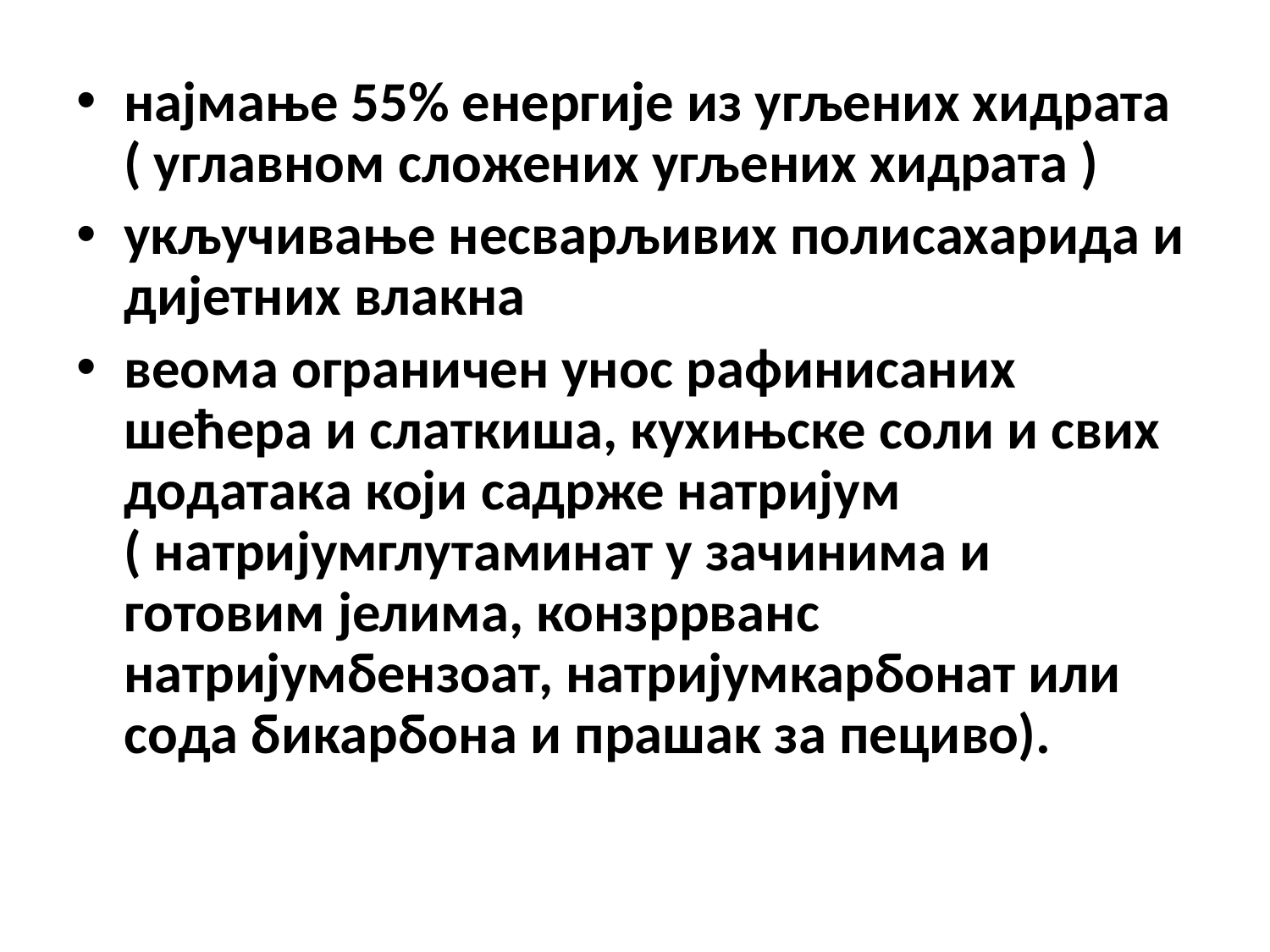

најмање 55% енергије из угљених хидрата  ( углавном сложених угљених хидрата )
укључивање несварљивих полисахарида и дијетних влакна
веома ограничен унос рафинисаних шећера и слаткиша, кухињске соли и свих додатака који садрже натријум ( натријумглутаминат у зачинима и готовим јелима, конзррванс натријумбензоат, натријумкарбонат или сода бикарбона и прашак за пециво).